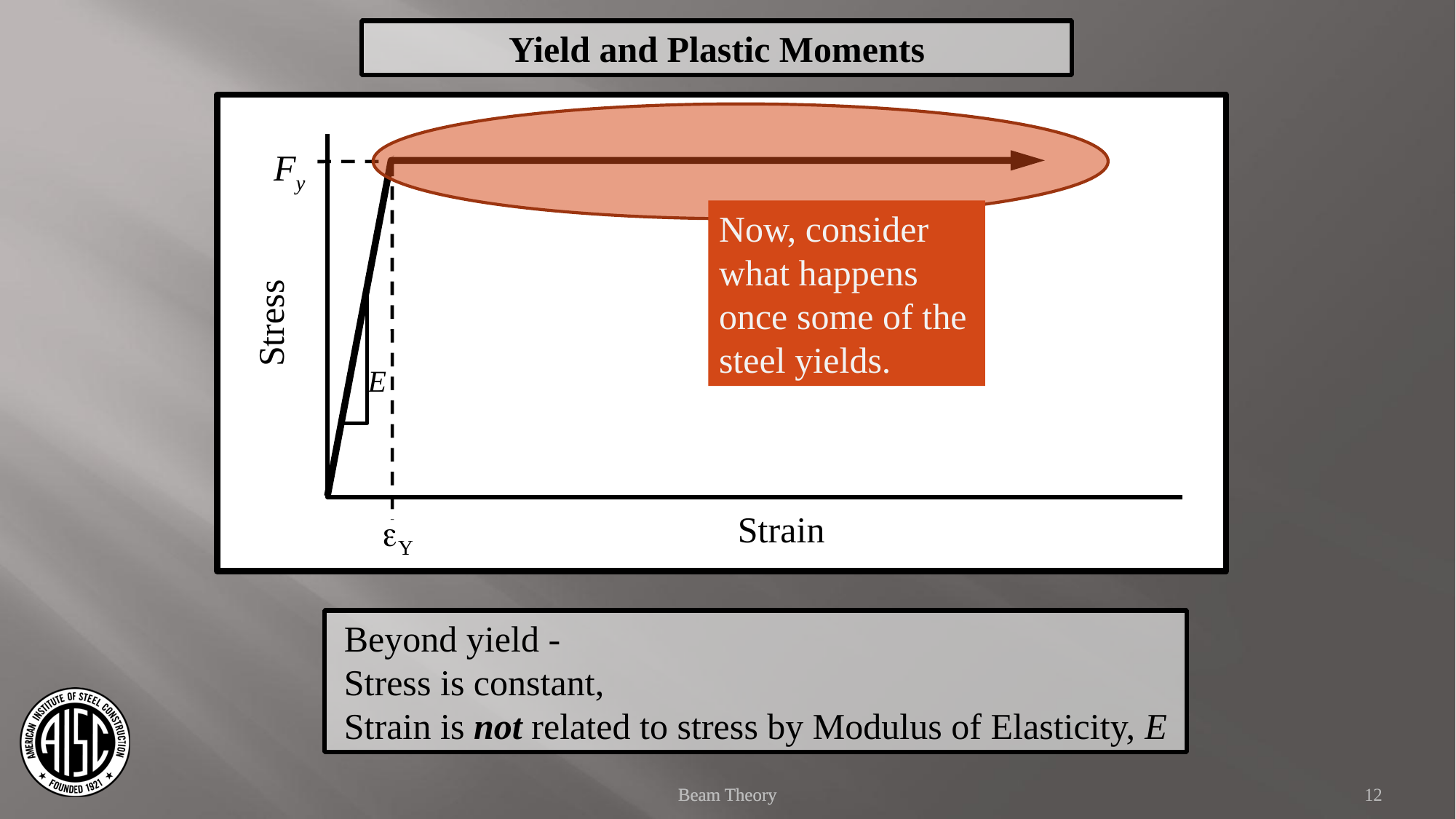

Yield and Plastic Moments

Stress

Fy

Now, consider what happens once some of the steel yields.

E
Strain
εY
Beyond yield -
Stress is constant,
Strain is not related to stress by Modulus of Elasticity, E

Beam Theory
Beam Theory
12